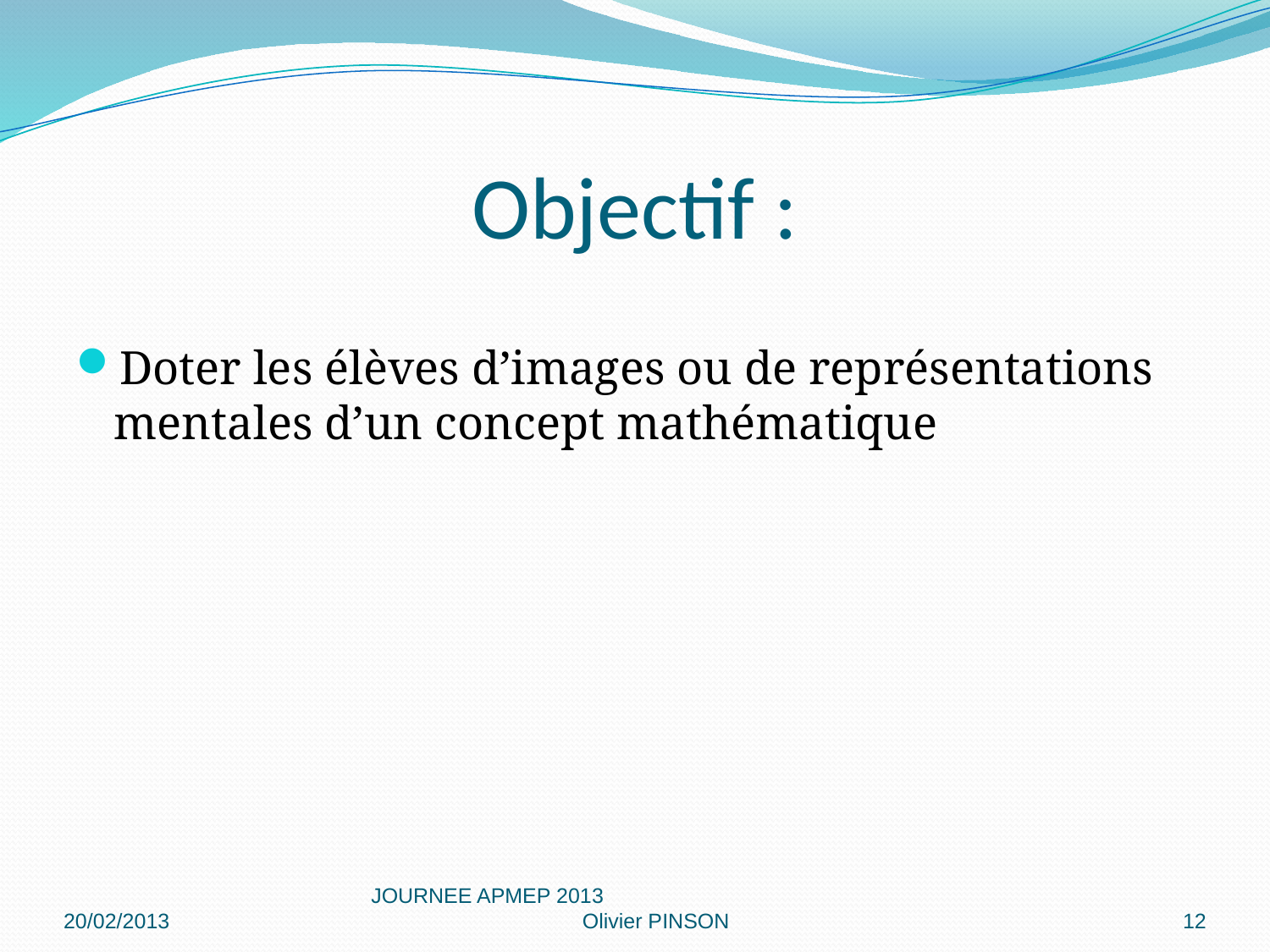

# Objectif :

Doter les élèves d’images ou de représentations mentales d’un concept mathématique
20/02/2013
JOURNEE APMEP 2013                                                          Olivier PINSON
12